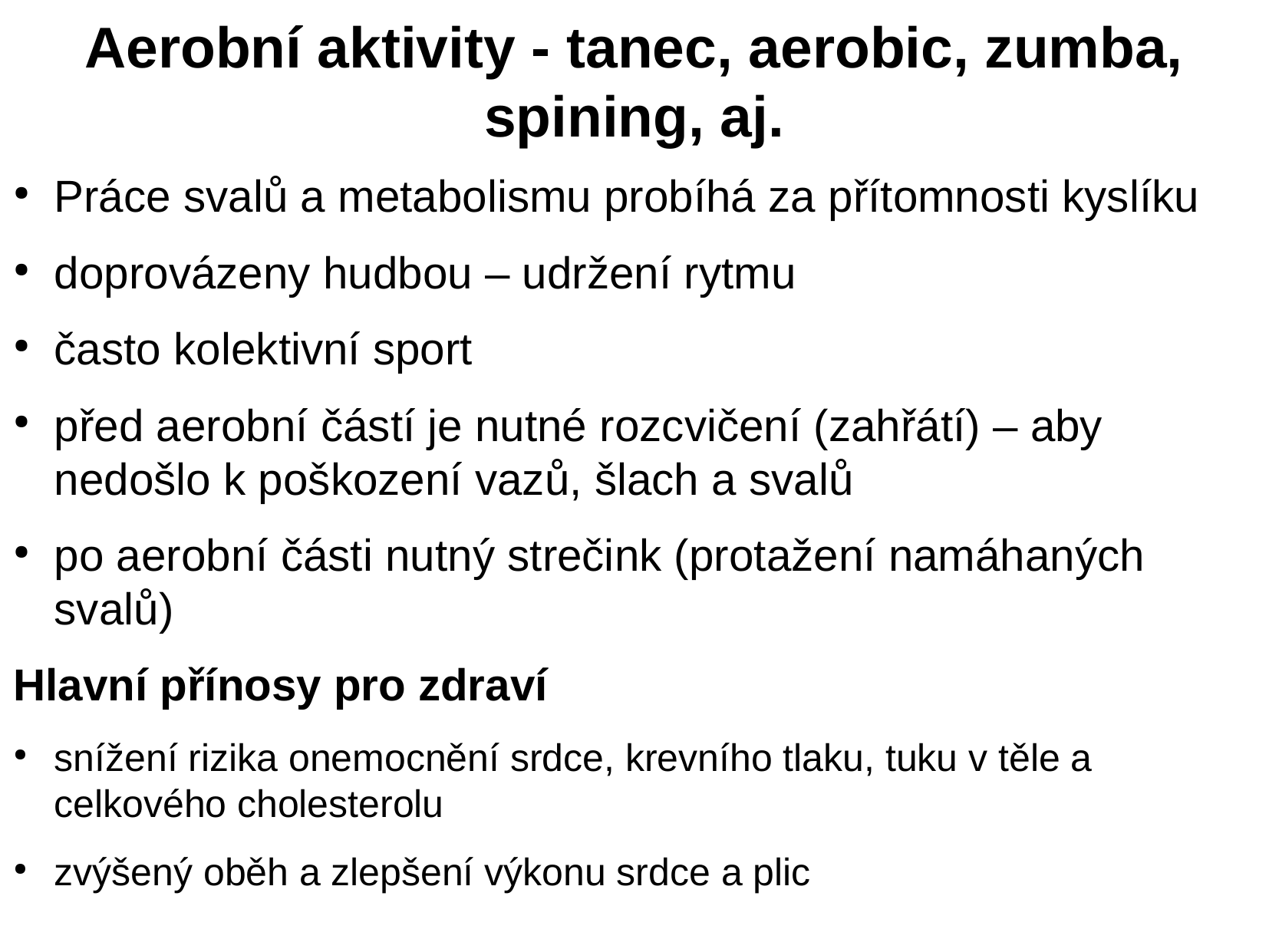

# Aerobní aktivity - tanec, aerobic, zumba, spining, aj.
Práce svalů a metabolismu probíhá za přítomnosti kyslíku
doprovázeny hudbou – udržení rytmu
často kolektivní sport
před aerobní částí je nutné rozcvičení (zahřátí) – aby nedošlo k poškození vazů, šlach a svalů
po aerobní části nutný strečink (protažení namáhaných svalů)
Hlavní přínosy pro zdraví
snížení rizika onemocnění srdce, krevního tlaku, tuku v těle a celkového cholesterolu
zvýšený oběh a zlepšení výkonu srdce a plic